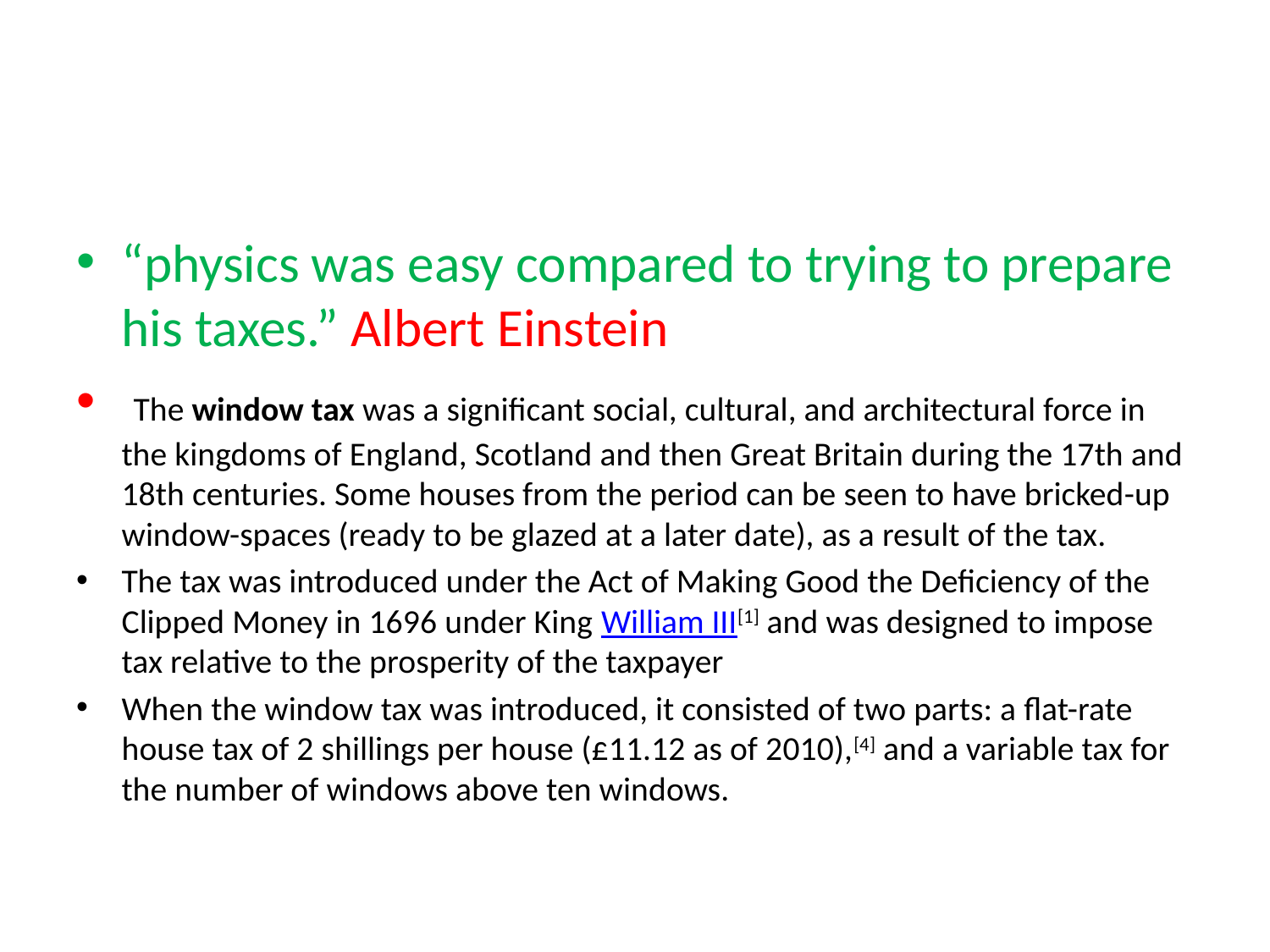

#
“physics was easy compared to trying to prepare his taxes.” Albert Einstein
 The window tax was a significant social, cultural, and architectural force in the kingdoms of England, Scotland and then Great Britain during the 17th and 18th centuries. Some houses from the period can be seen to have bricked-up window-spaces (ready to be glazed at a later date), as a result of the tax.
The tax was introduced under the Act of Making Good the Deficiency of the Clipped Money in 1696 under King William III[1] and was designed to impose tax relative to the prosperity of the taxpayer
When the window tax was introduced, it consisted of two parts: a flat-rate house tax of 2 shillings per house (£11.12 as of 2010),[4] and a variable tax for the number of windows above ten windows.